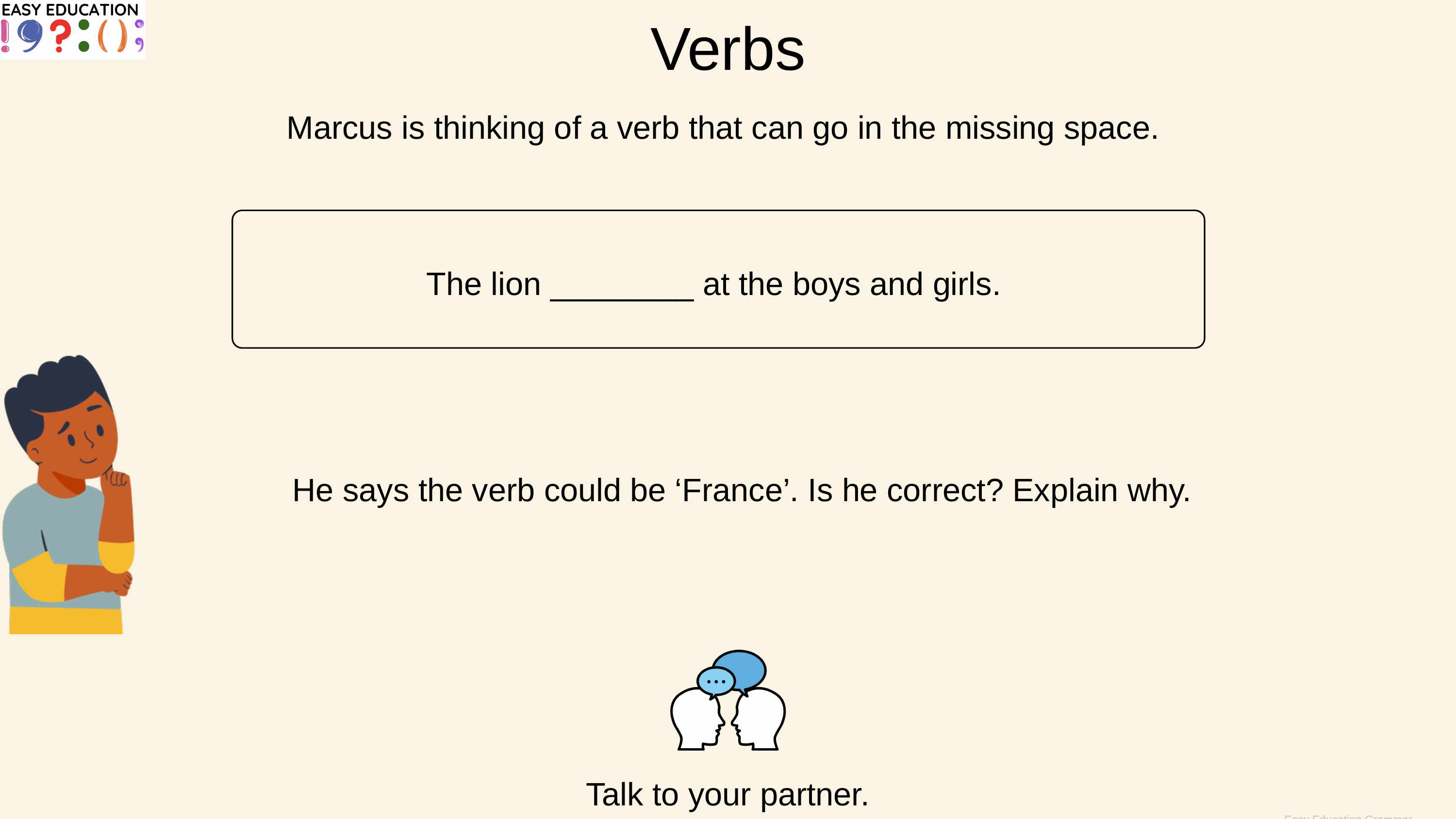

Verbs
Marcus is thinking of a verb that can go in the missing space.

The lion ________ at the boys and girls.

He says the verb could be ‘France’. Is he correct? Explain why.

Talk to your partner.